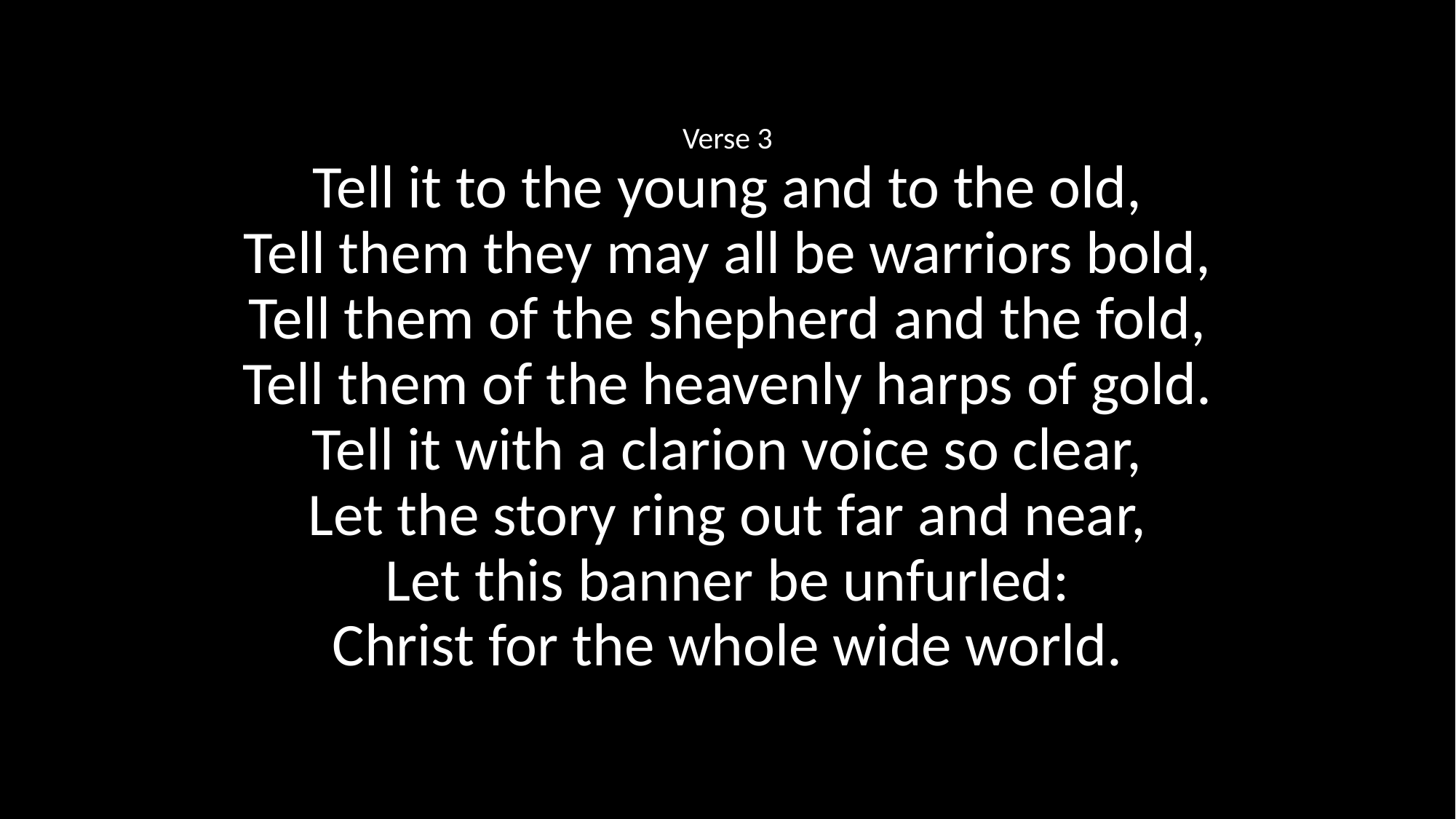

Verse 3
Tell it to the young and to the old,
Tell them they may all be warriors bold,
Tell them of the shepherd and the fold,
Tell them of the heavenly harps of gold.
Tell it with a clarion voice so clear,
Let the story ring out far and near,
Let this banner be unfurled:
Christ for the whole wide world.